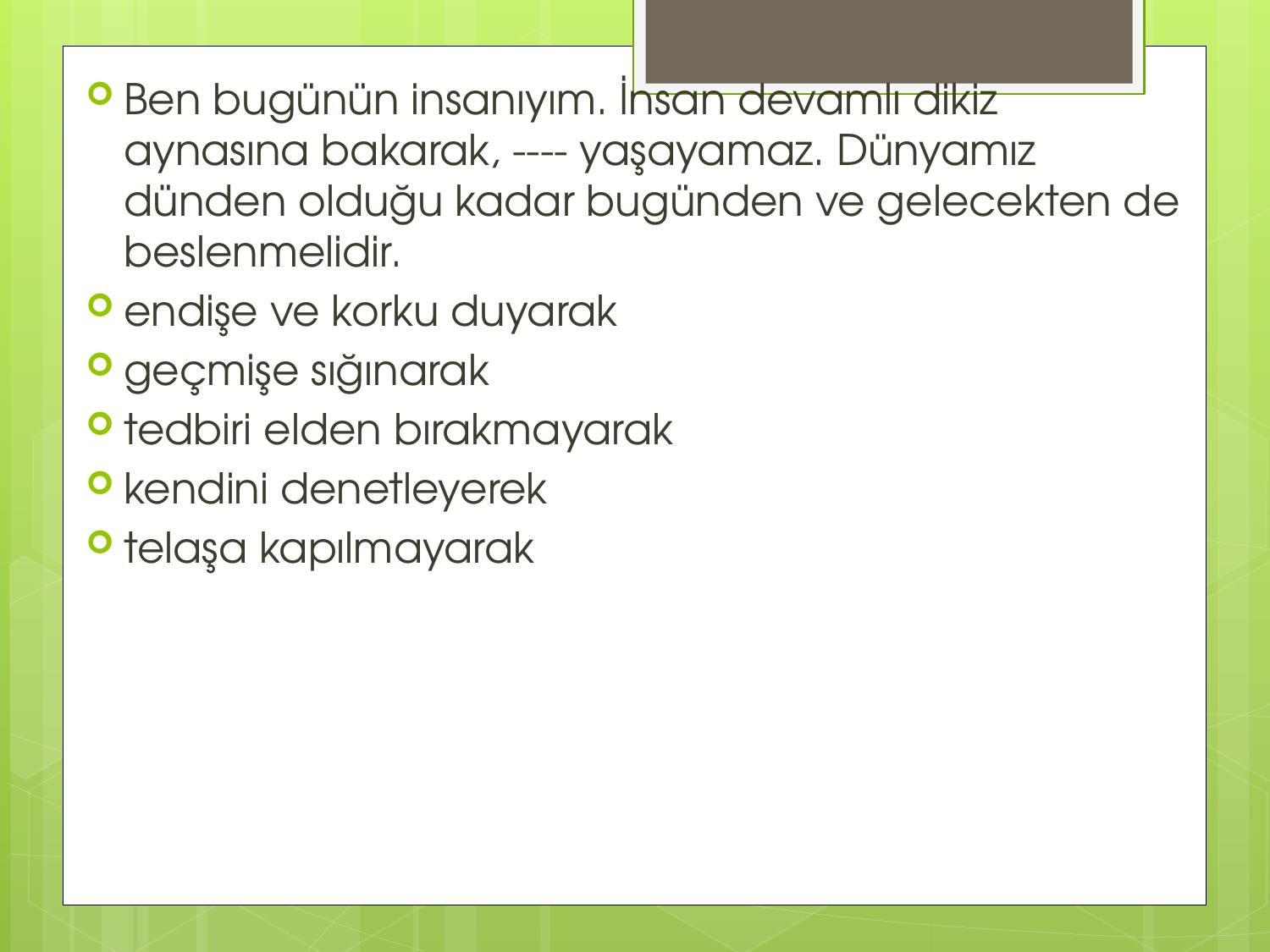

Ben bugünün insanıyım. İnsan devamlı dikiz aynasına bakarak, ---- yaşayamaz. Dünyamız dünden olduğu kadar bugünden ve gelecekten de beslenmelidir.
endişe ve korku duyarak
geçmişe sığınarak
tedbiri elden bırakmayarak
kendini denetleyerek
telaşa kapılmayarak
#